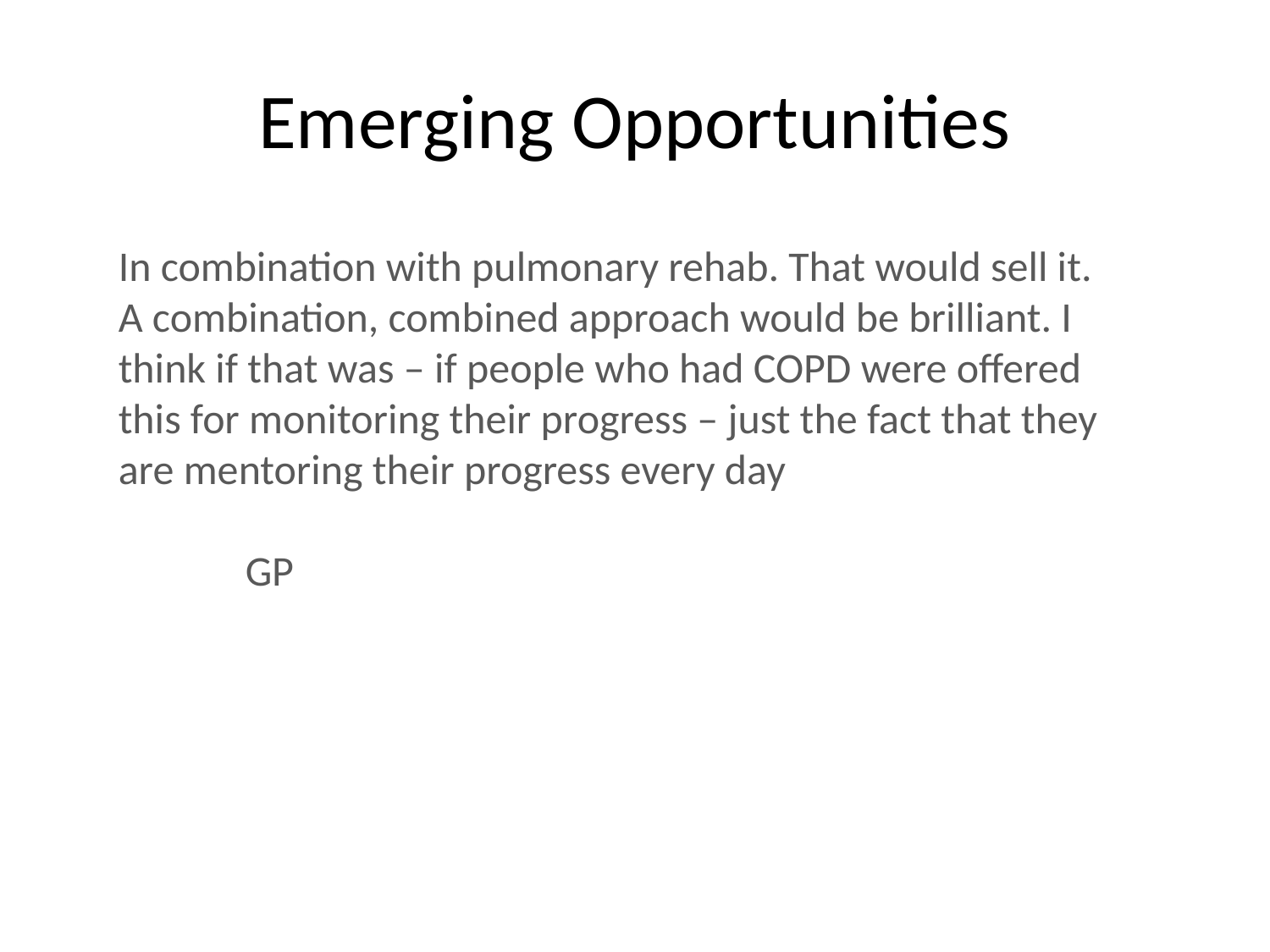

# Emerging Opportunities
In combination with pulmonary rehab. That would sell it. A combination, combined approach would be brilliant. I think if that was – if people who had COPD were offered this for monitoring their progress – just the fact that they are mentoring their progress every day										GP